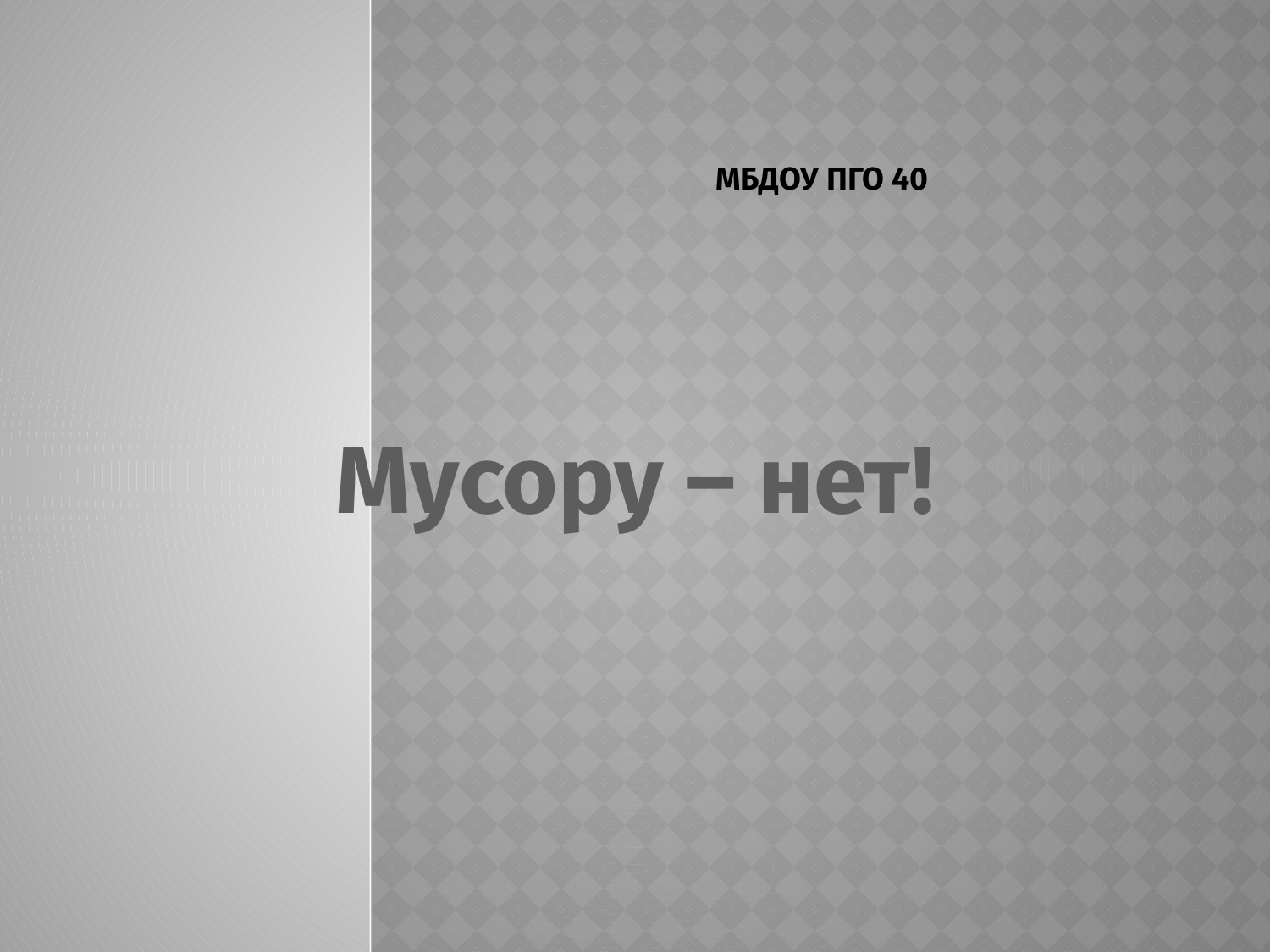

# МБДОУ ПГО 40

Мусору – нет!